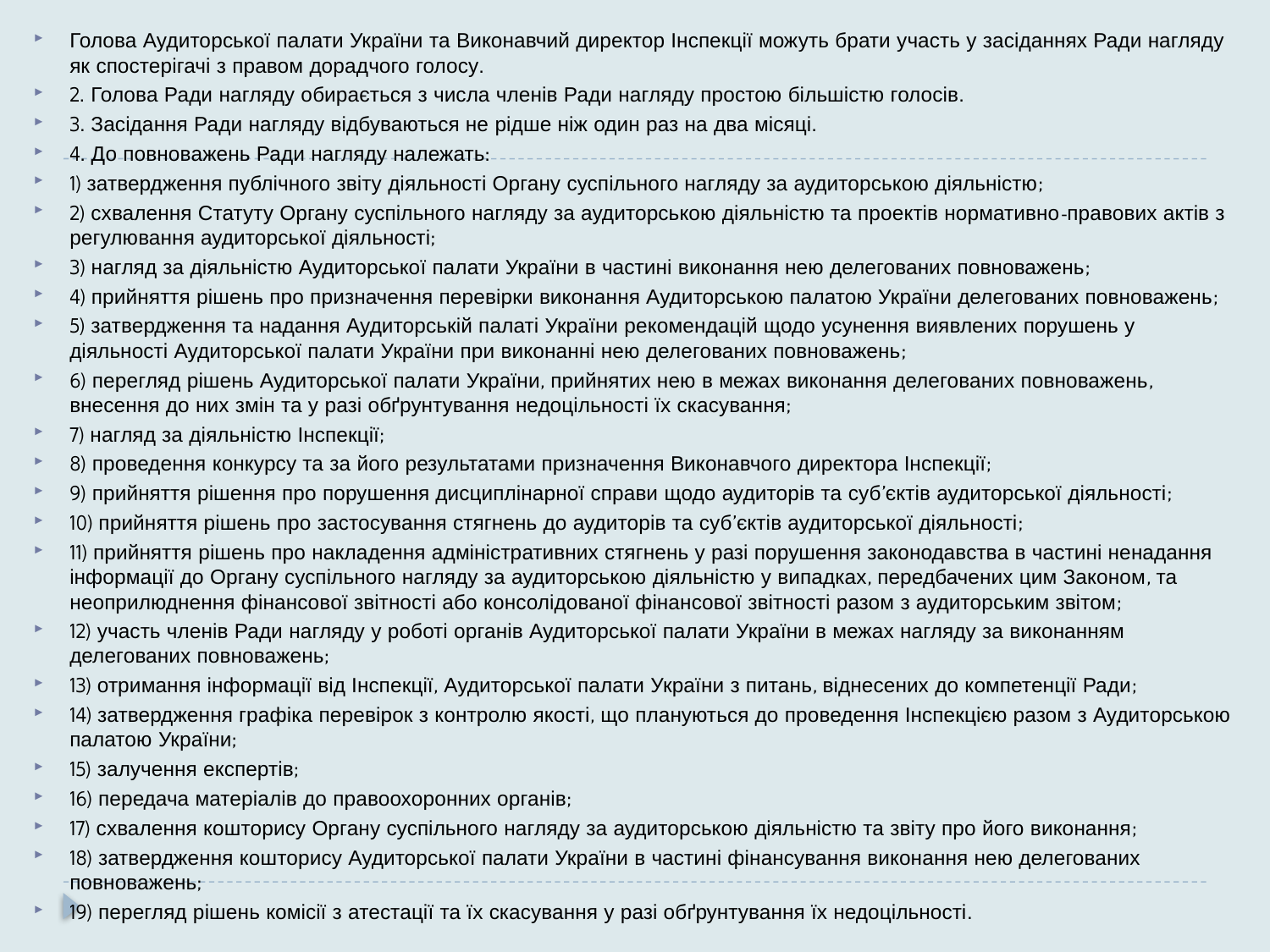

Голова Аудиторської палати України та Виконавчий директор Інспекції можуть брати участь у засіданнях Ради нагляду як спостерігачі з правом дорадчого голосу.
2. Голова Ради нагляду обирається з числа членів Ради нагляду простою більшістю голосів.
3. Засідання Ради нагляду відбуваються не рідше ніж один раз на два місяці.
4. До повноважень Ради нагляду належать:
1) затвердження публічного звіту діяльності Органу суспільного нагляду за аудиторською діяльністю;
2) схвалення Статуту Органу суспільного нагляду за аудиторською діяльністю та проектів нормативно-правових актів з регулювання аудиторської діяльності;
3) нагляд за діяльністю Аудиторської палати України в частині виконання нею делегованих повноважень;
4) прийняття рішень про призначення перевірки виконання Аудиторською палатою України делегованих повноважень;
5) затвердження та надання Аудиторській палаті України рекомендацій щодо усунення виявлених порушень у діяльності Аудиторської палати України при виконанні нею делегованих повноважень;
6) перегляд рішень Аудиторської палати України, прийнятих нею в межах виконання делегованих повноважень, внесення до них змін та у разі обґрунтування недоцільності їх скасування;
7) нагляд за діяльністю Інспекції;
8) проведення конкурсу та за його результатами призначення Виконавчого директора Інспекції;
9) прийняття рішення про порушення дисциплінарної справи щодо аудиторів та суб’єктів аудиторської діяльності;
10) прийняття рішень про застосування стягнень до аудиторів та суб’єктів аудиторської діяльності;
11) прийняття рішень про накладення адміністративних стягнень у разі порушення законодавства в частині ненадання інформації до Органу суспільного нагляду за аудиторською діяльністю у випадках, передбачених цим Законом, та неоприлюднення фінансової звітності або консолідованої фінансової звітності разом з аудиторським звітом;
12) участь членів Ради нагляду у роботі органів Аудиторської палати України в межах нагляду за виконанням делегованих повноважень;
13) отримання інформації від Інспекції, Аудиторської палати України з питань, віднесених до компетенції Ради;
14) затвердження графіка перевірок з контролю якості, що плануються до проведення Інспекцією разом з Аудиторською палатою України;
15) залучення експертів;
16) передача матеріалів до правоохоронних органів;
17) схвалення кошторису Органу суспільного нагляду за аудиторською діяльністю та звіту про його виконання;
18) затвердження кошторису Аудиторської палати України в частині фінансування виконання нею делегованих повноважень;
19) перегляд рішень комісії з атестації та їх скасування у разі обґрунтування їх недоцільності.